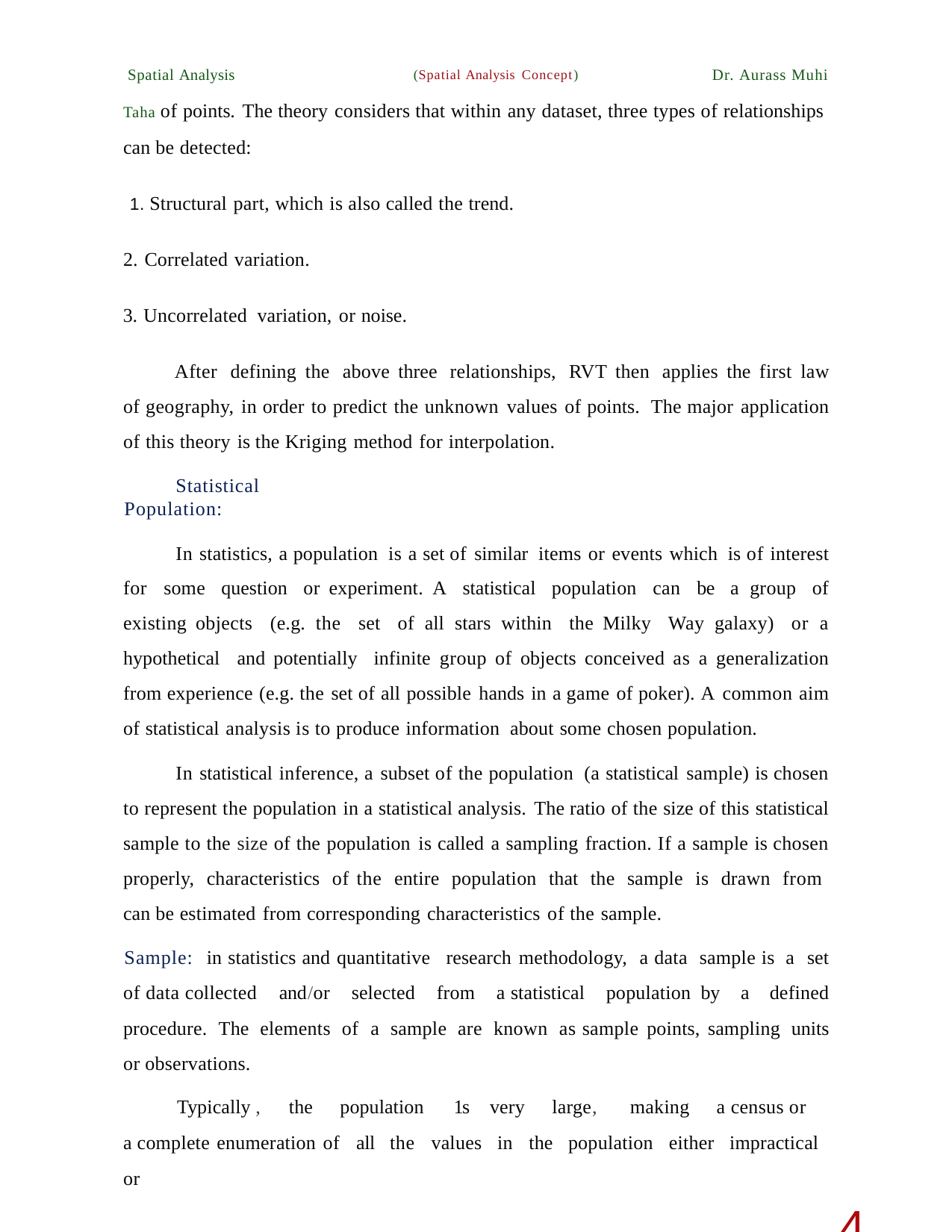

Spatial Analysis                                      (Spatial Analysis Concept)                          Dr. Aurass Muhi Taha of points. The theory considers that within any dataset, three types of relationships  can be detected:

1. Structural part, which is also called the trend.

Correlated variation.

Uncorrelated  variation, or noise.

After  defining the  above three  relationships,  RVT then  applies the first law of geography, in order to predict the unknown values of points.  The major application of this theory is the Kriging method for interpolation.

Statistical Population:

In statistics, a population  is a set of similar  items or events which  is of interest for  some  question  or experiment. A  statistical  population  can  be  a group  of existing objects  (e.g. the  set  of all stars within  the Milky  Way galaxy)  or a hypothetical  and potentially  infinite group of objects conceived as a generalization from experience (e.g. the set of all possible hands in a game of poker). A common aim of statistical analysis is to produce information  about some chosen population.

In statistical inference, a subset of the population  (a statistical sample) is chosen to represent the population in a statistical analysis. The ratio of the size of this statistical sample to the size of the population is called a sampling fraction. If a sample is chosen properly,  characteristics  of the  entire  population  that  the  sample  is  drawn  from  can be estimated from corresponding characteristics of the sample.

Sample:  in statistics and quantitative   research methodology,  a data  sample is  a  set of data collected    and/or    selected    from    a statistical    population  by    a    defined procedure.  The  elements  of  a  sample  are  known  as sample points, sampling  units or observations.

Typically ,     the     population      1s     very     large,     making     a census or     a complete enumeration of   all   the   values   in   the   population   either   impractical   or
4